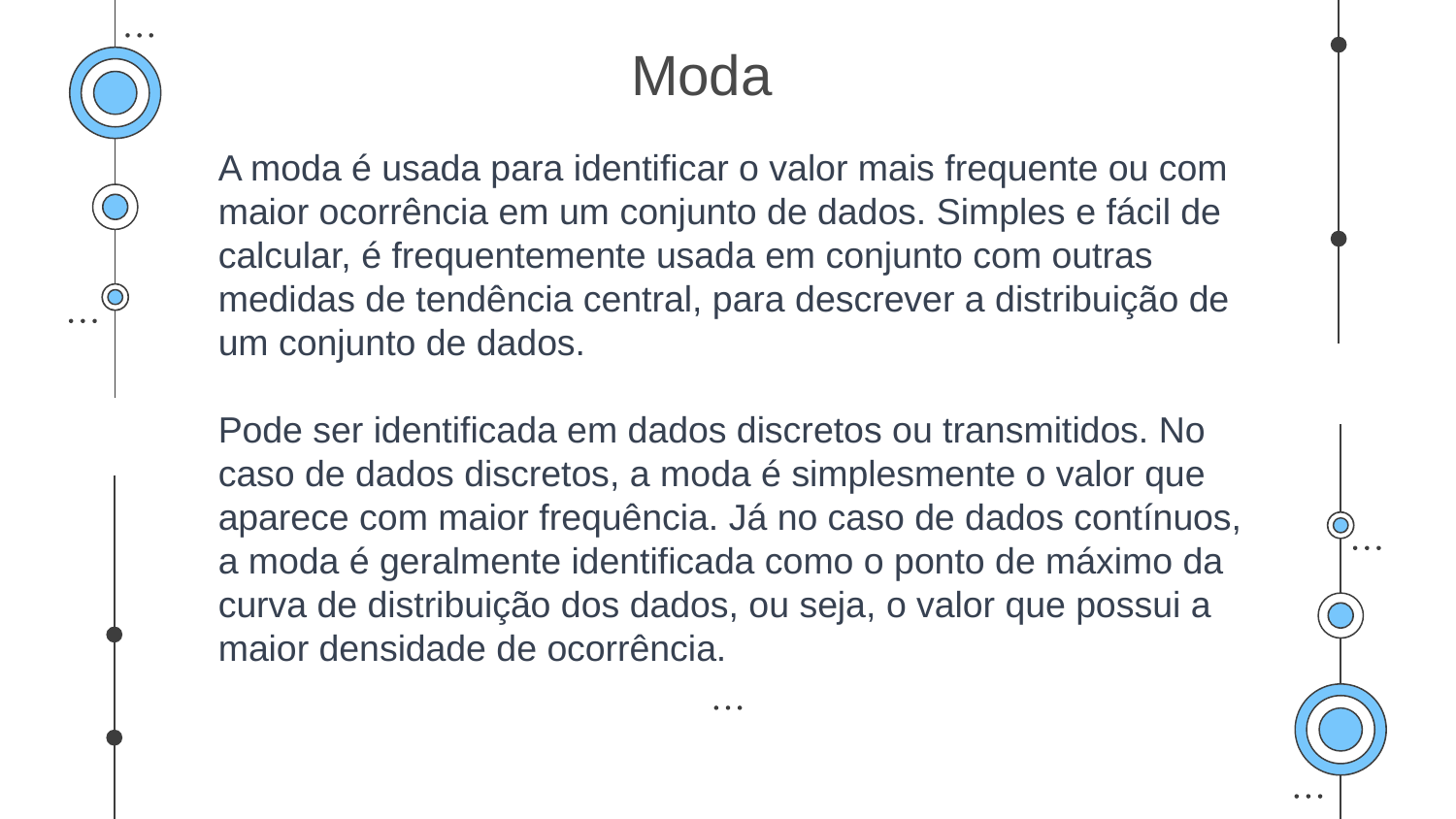

# Moda
A moda é usada para identificar o valor mais frequente ou com maior ocorrência em um conjunto de dados. Simples e fácil de calcular, é frequentemente usada em conjunto com outras medidas de tendência central, para descrever a distribuição de um conjunto de dados.

Pode ser identificada em dados discretos ou transmitidos. No caso de dados discretos, a moda é simplesmente o valor que aparece com maior frequência. Já no caso de dados contínuos, a moda é geralmente identificada como o ponto de máximo da curva de distribuição dos dados, ou seja, o valor que possui a maior densidade de ocorrência.